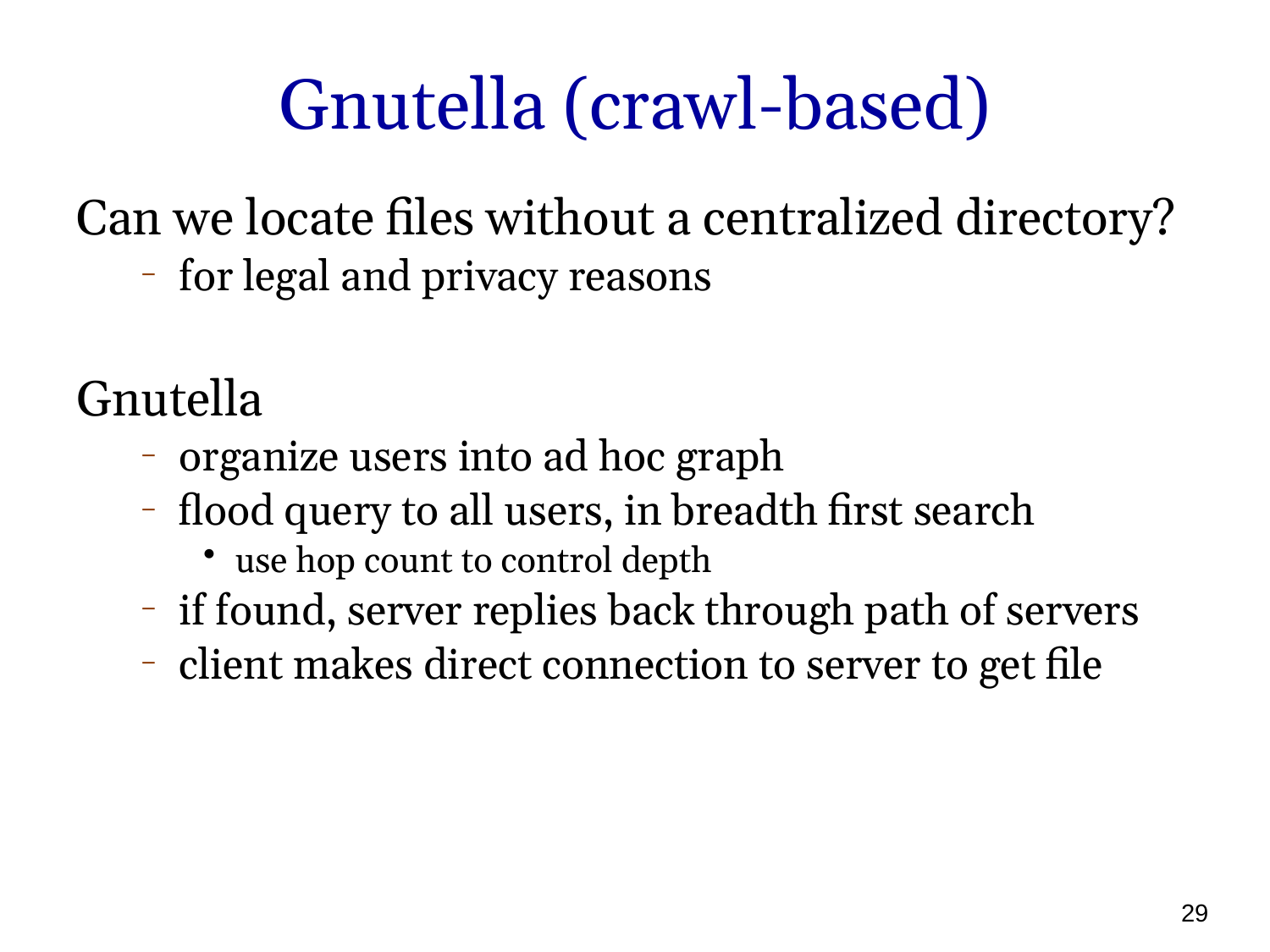

# Gnutella (crawl-based)
Can we locate files without a centralized directory?
for legal and privacy reasons

Gnutella
organize users into ad hoc graph
flood query to all users, in breadth first search
use hop count to control depth
if found, server replies back through path of servers
client makes direct connection to server to get file
29